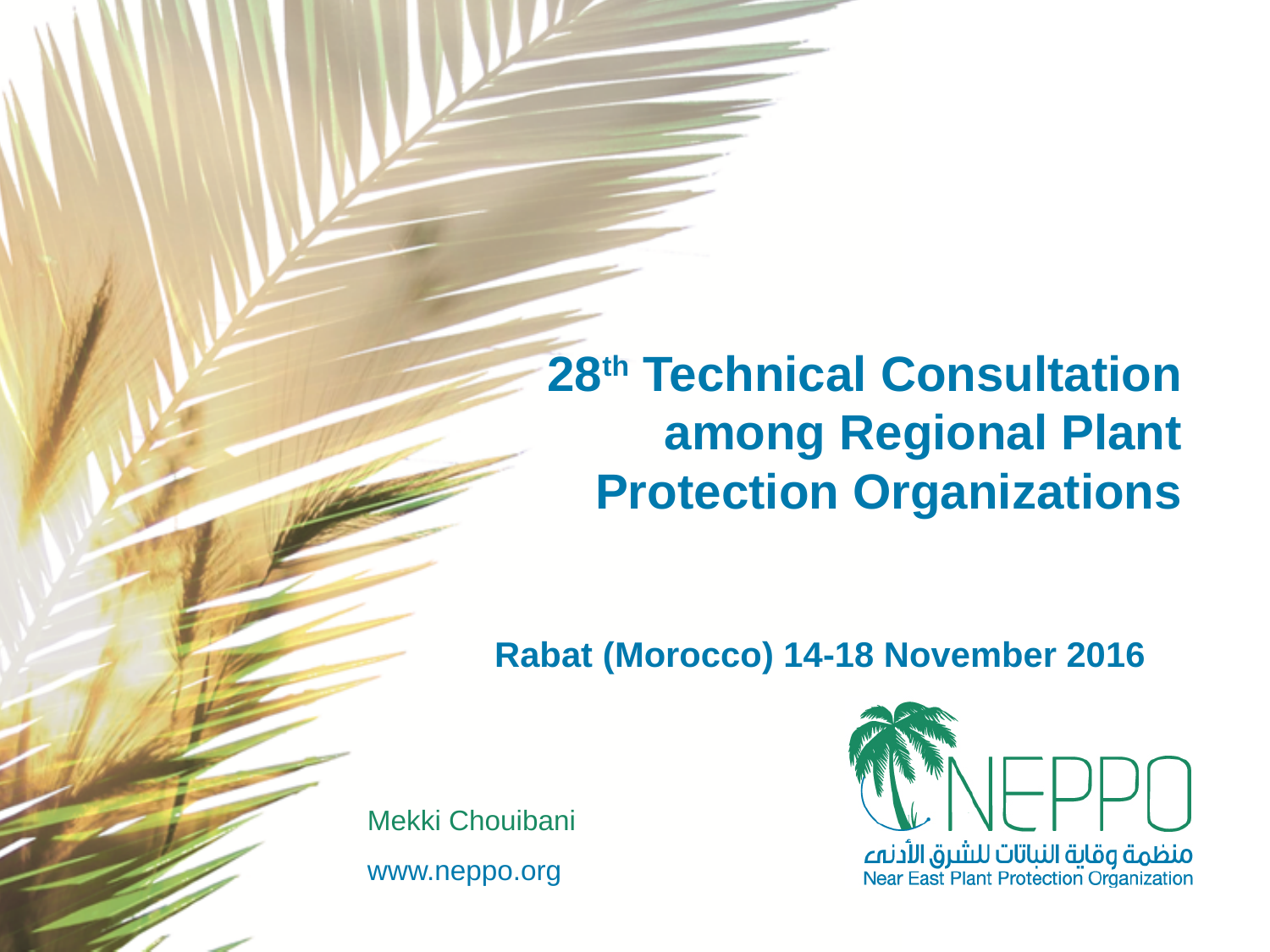

# 28th Technical Consultation among Regional Plant Protection Organizations
Rabat (Morocco) 14-18 November 2016
Mekki Chouibani
www.neppo.org